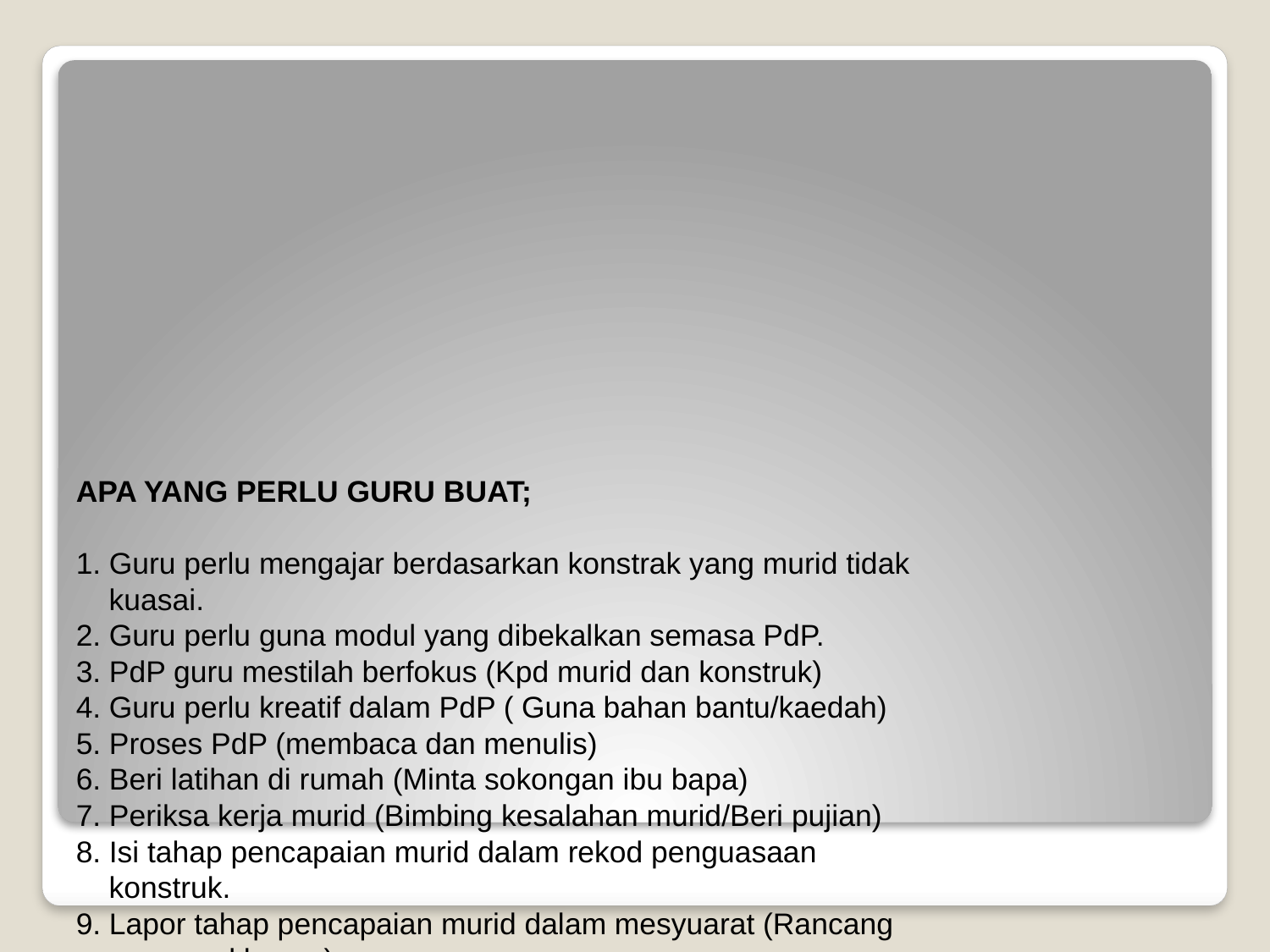

# APA YANG PERLU GURU BUAT; 1. Guru perlu mengajar berdasarkan konstrak yang murid tidak kuasai. 2. Guru perlu guna modul yang dibekalkan semasa PdP. 3. PdP guru mestilah berfokus (Kpd murid dan konstruk) 4. Guru perlu kreatif dalam PdP ( Guna bahan bantu/kaedah) 5. Proses PdP (membaca dan menulis) 6. Beri latihan di rumah (Minta sokongan ibu bapa) 7. Periksa kerja murid (Bimbing kesalahan murid/Beri pujian) 8. Isi tahap pencapaian murid dalam rekod penguasaan konstruk. 9. Lapor tahap pencapaian murid dalam mesyuarat (Rancang program khusus)